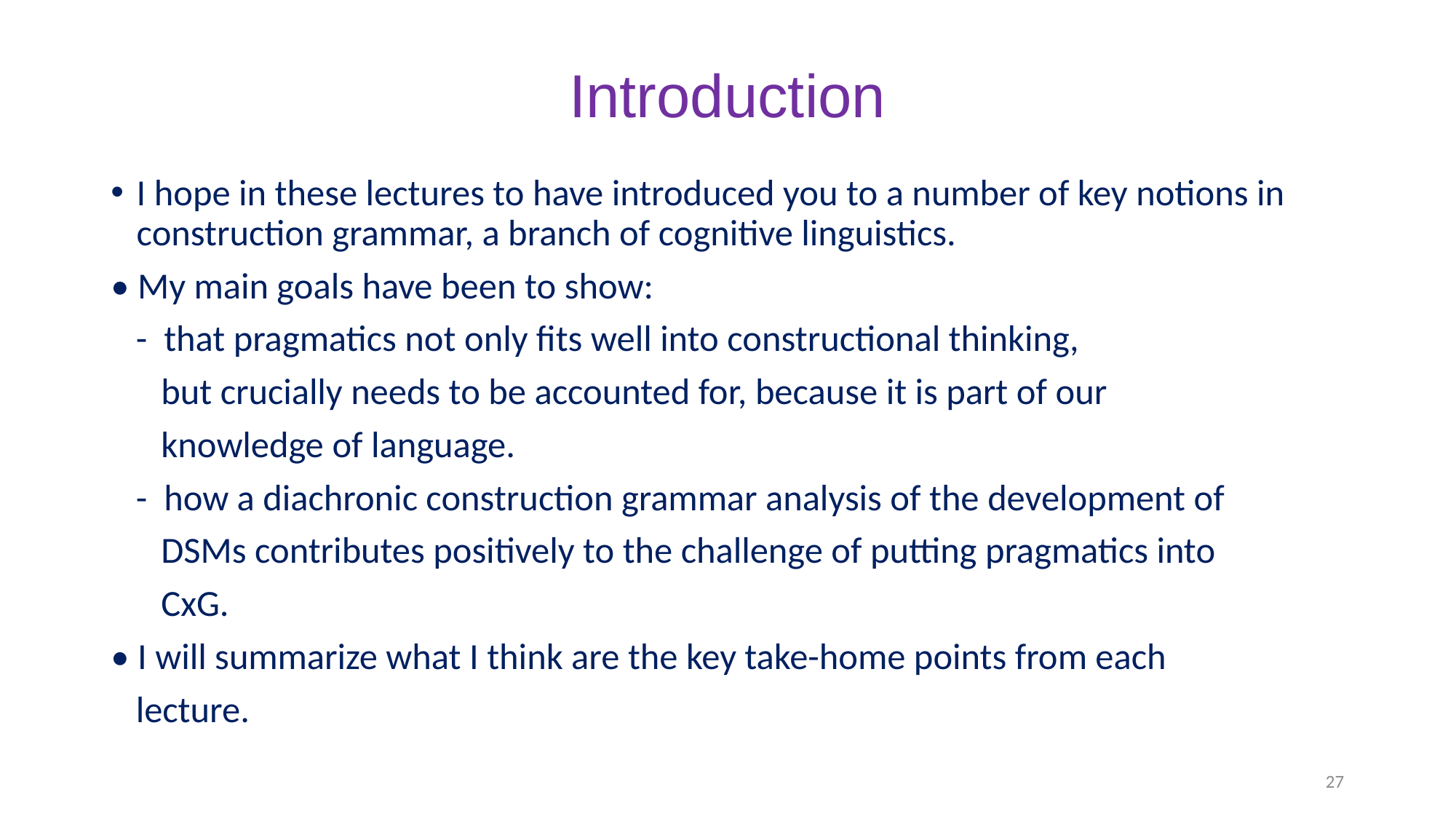

# Introduction
I hope in these lectures to have introduced you to a number of key notions in construction grammar, a branch of cognitive linguistics.
• My main goals have been to show:
   -  that pragmatics not only fits well into constructional thinking,
      but crucially needs to be accounted for, because it is part of our
      knowledge of language.
   -  how a diachronic construction grammar analysis of the development of
      DSMs contributes positively to the challenge of putting pragmatics into
      CxG.
• I will summarize what I think are the key take-home points from each
   lecture.

27